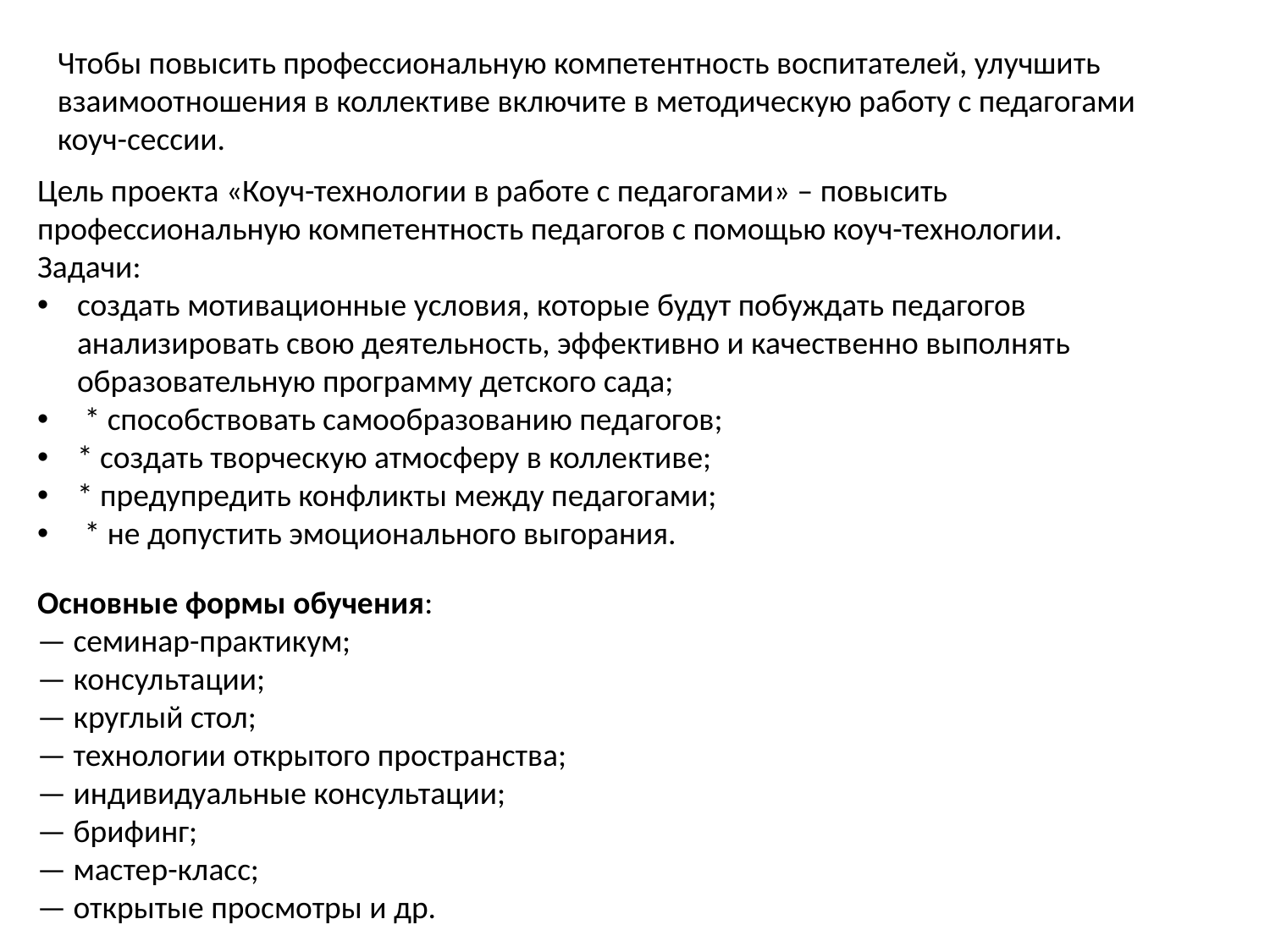

Чтобы повысить профессиональную компетентность воспитателей, улучшить взаимоотношения в коллективе включите в методическую работу с педагогами коуч-сессии.
Цель проекта «Коуч-технологии в работе с педагогами» – повысить профессиональную компетентность педагогов с помощью коуч-технологии.
Задачи:
создать мотивационные условия, которые будут побуждать педагогов анализировать свою деятельность, эффективно и качественно выполнять образовательную программу детского сада;
 * способствовать самообразованию педагогов;
* создать творческую атмосферу в коллективе;
* предупредить конфликты между педагогами;
 * не допустить эмоционального выгорания.
Основные формы обучения: 
— семинар-практикум; 
— консультации; 
— круглый стол; 
— технологии открытого пространства; 
— индивидуальные консультации; 
— брифинг; 
— мастер-класс; 
— открытые просмотры и др.